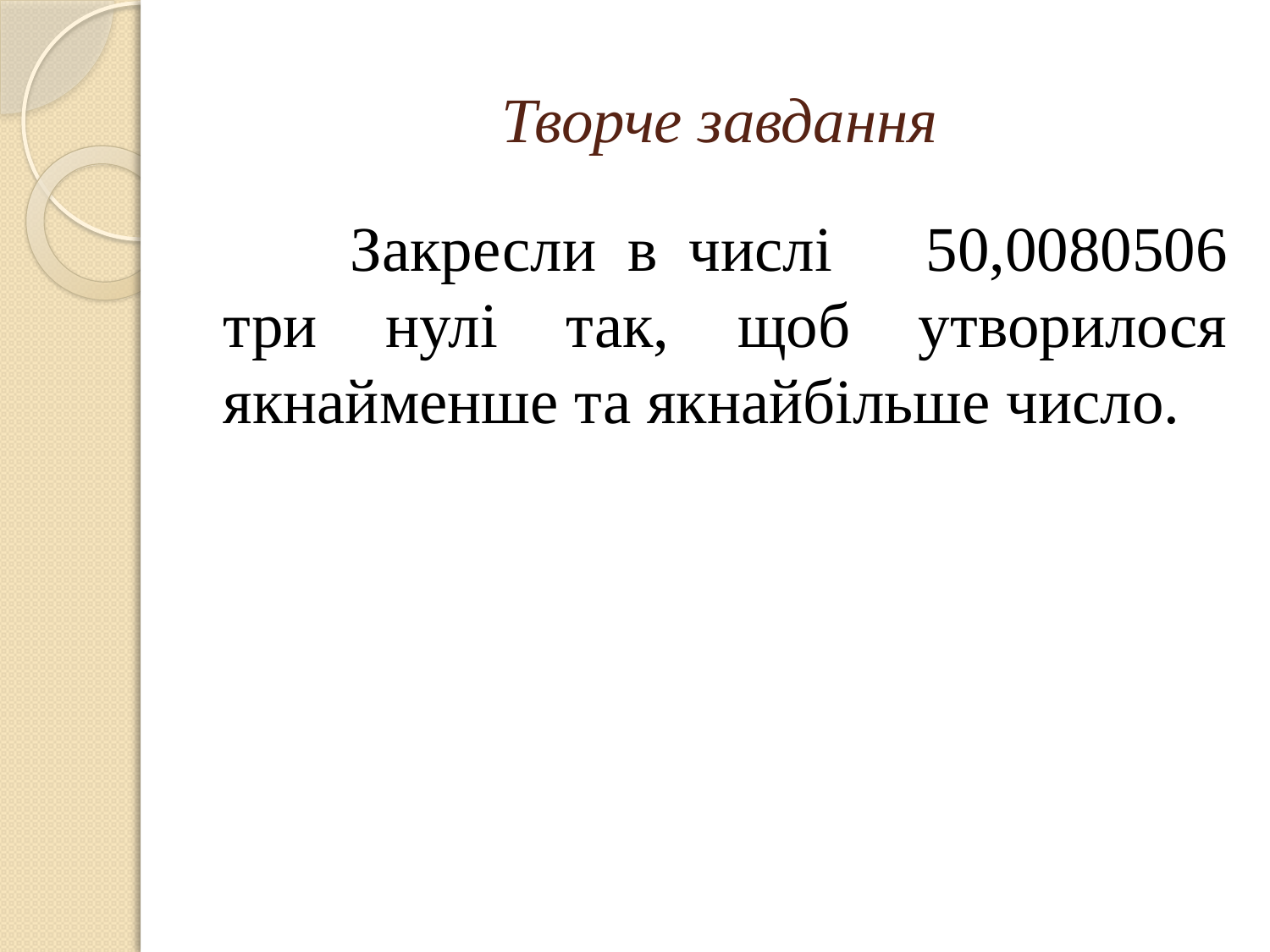

# Творче завдання
	Закресли в числі   50,0080506 три нулі так, щоб утворилося якнайменше та якнайбільше число.